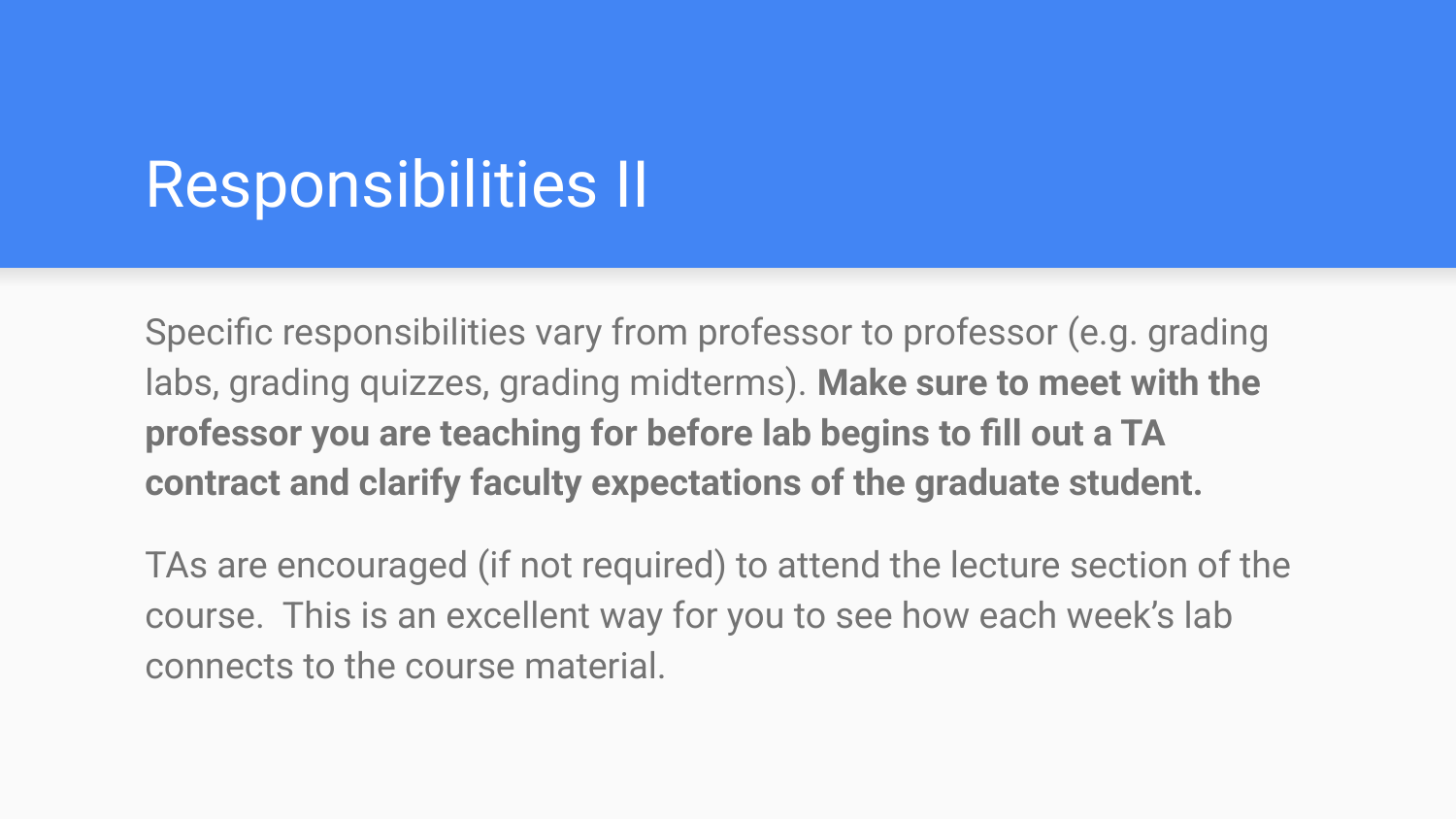

# Responsibilities II
Specific responsibilities vary from professor to professor (e.g. grading labs, grading quizzes, grading midterms). Make sure to meet with the professor you are teaching for before lab begins to fill out a TA contract and clarify faculty expectations of the graduate student.
TAs are encouraged (if not required) to attend the lecture section of the course.  This is an excellent way for you to see how each week’s lab connects to the course material.